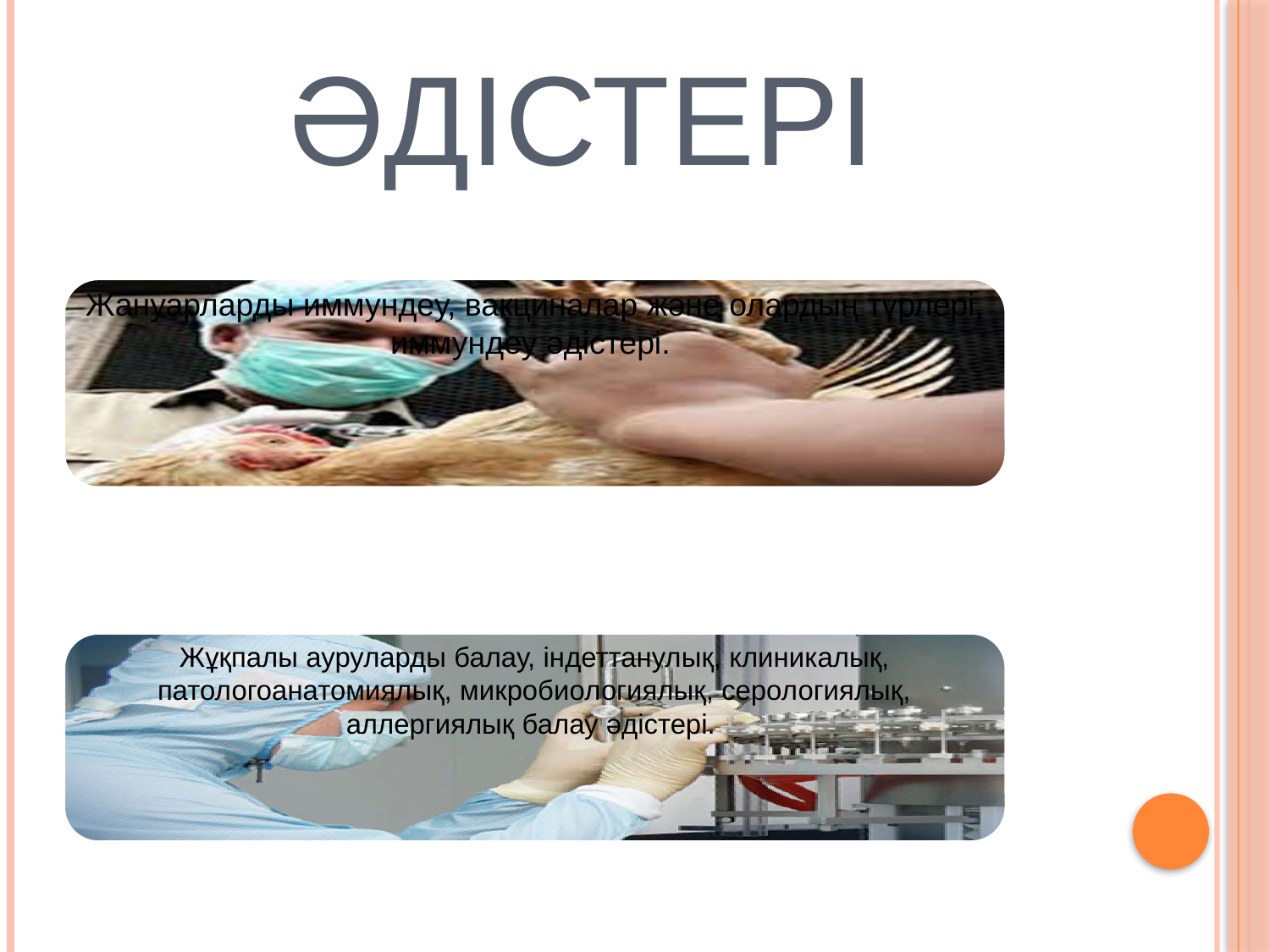

# Әдістері
Жануарларды иммундеу, вакциналар және олардың түрлері, иммундеу әдістері.
Жұқпалы ауруларды балау, індеттанулық, клиникалық, патологоанатомиялық, микробиологиялық, серологиялық, аллергиялық балау әдістері.